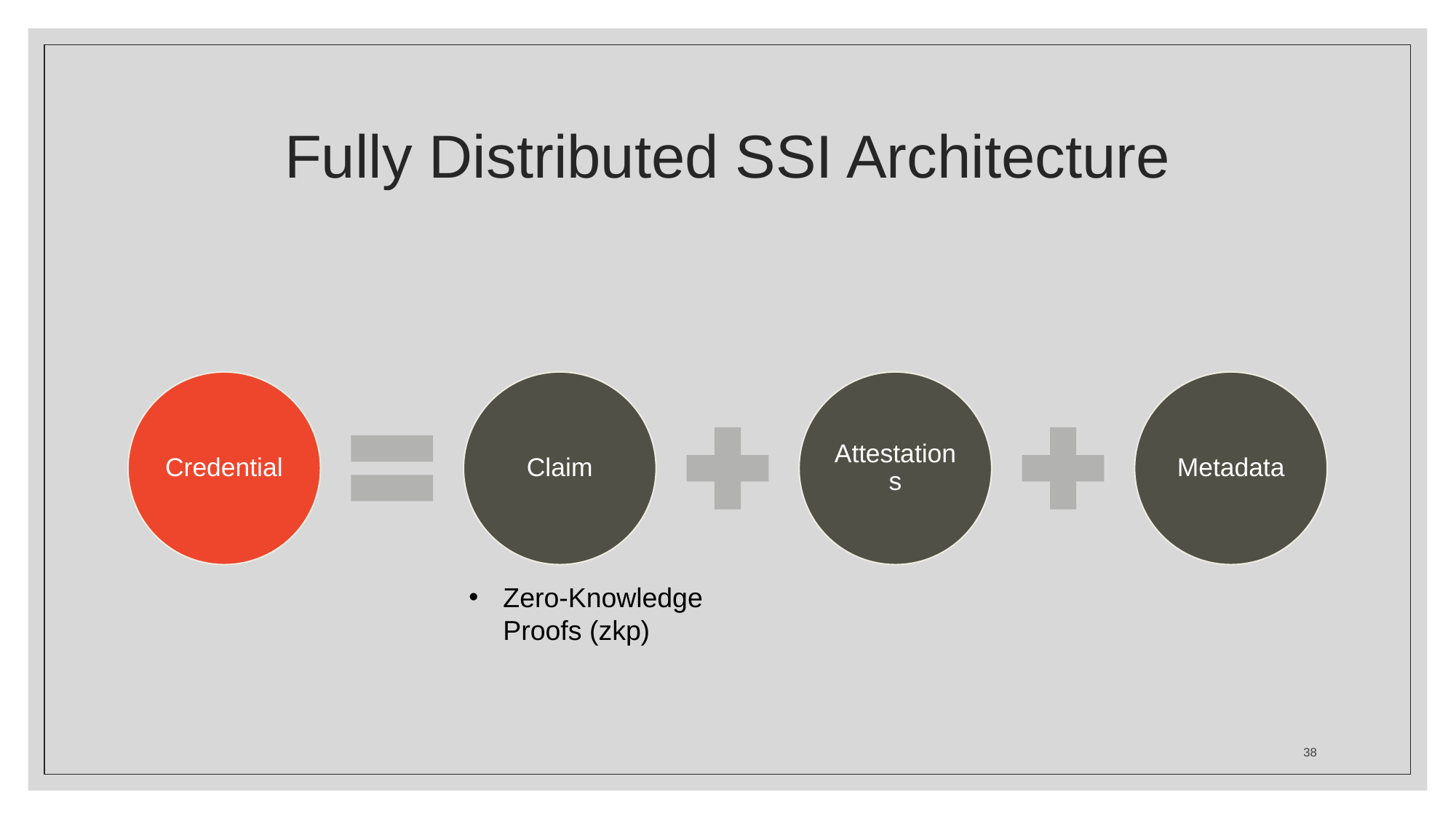

# Fully Distributed SSI Architecture
Credential

Claim

Attestations

Metadata
Zero-Knowledge Proofs (zkp)
38